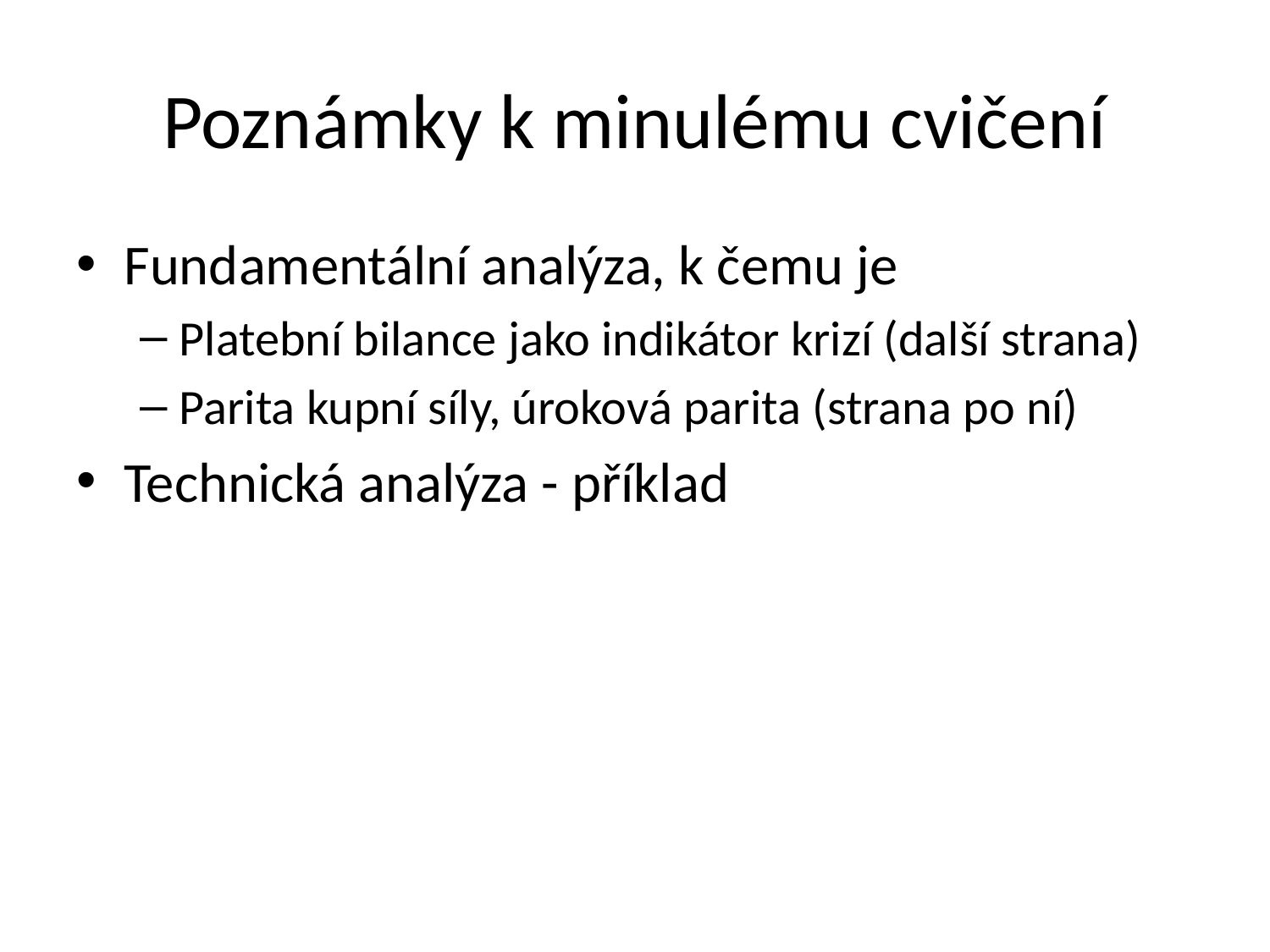

# Poznámky k minulému cvičení
Fundamentální analýza, k čemu je
Platební bilance jako indikátor krizí (další strana)
Parita kupní síly, úroková parita (strana po ní)
Technická analýza - příklad